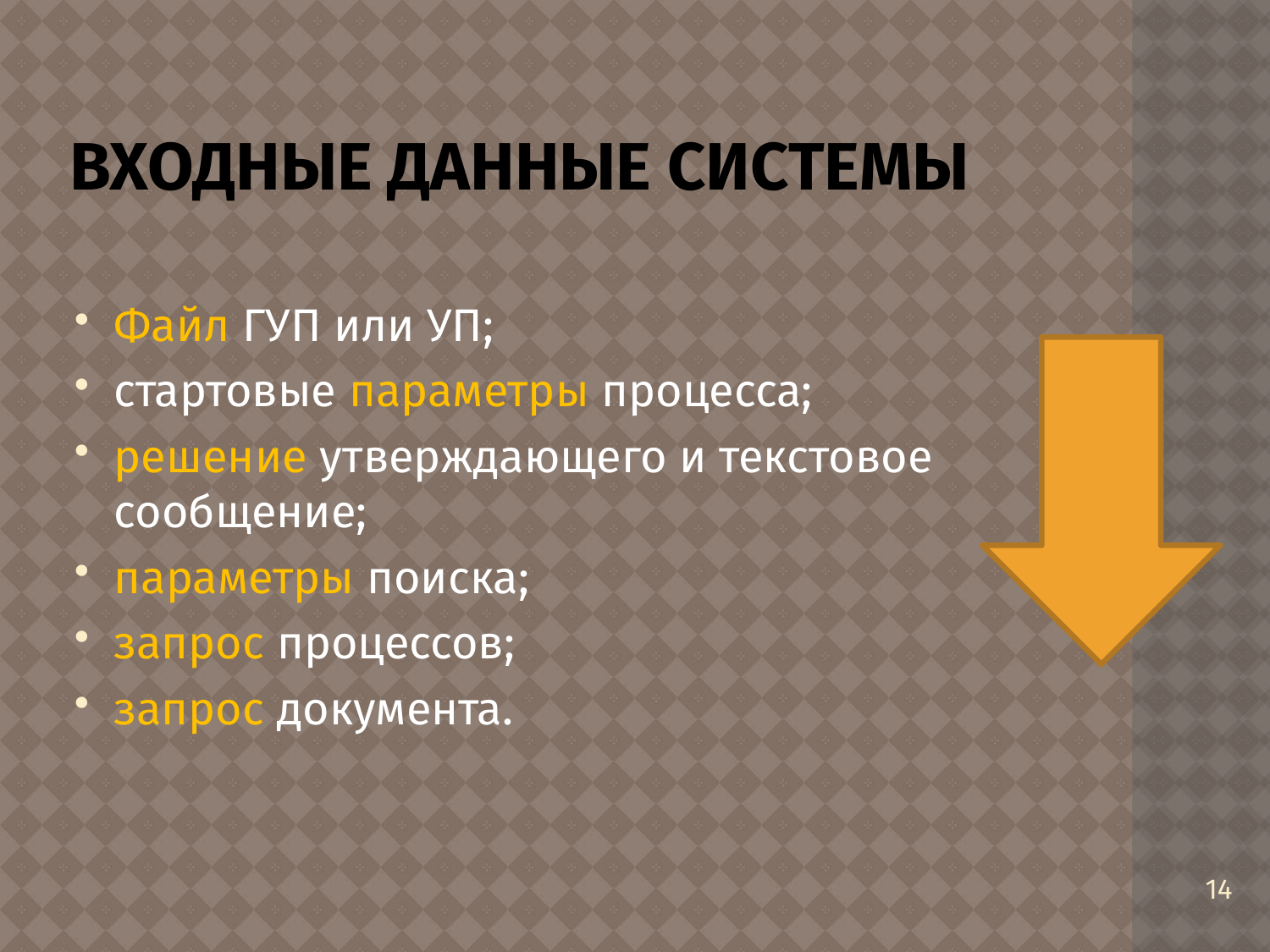

# Входные данные системы

Файл ГУП или УП;
стартовые параметры процесса;
решение утверждающего и текстовое сообщение;
параметры поиска;
запрос процессов;
запрос документа.

14